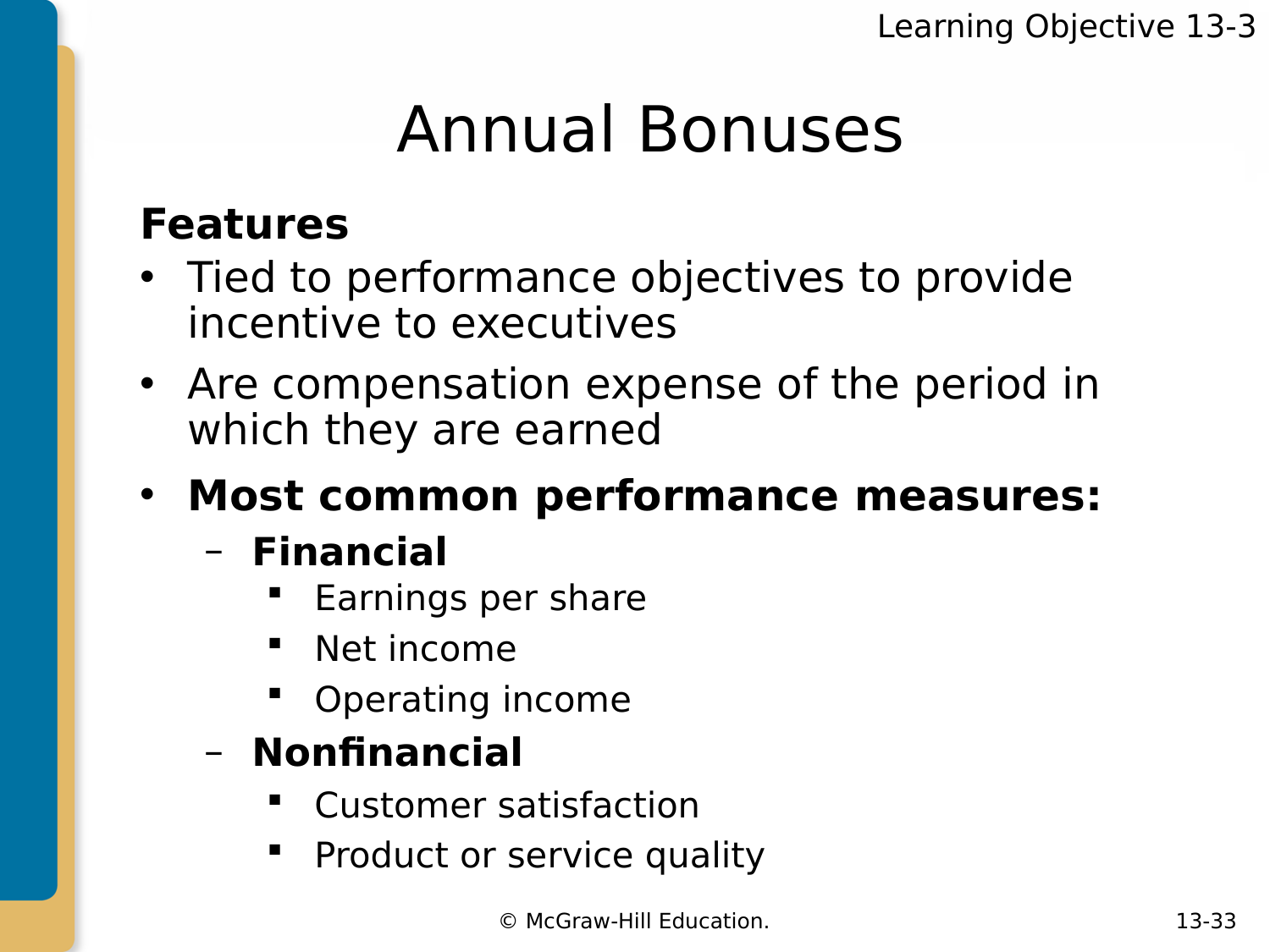

Learning Objective 13-3
# Annual Bonuses
Features
Tied to performance objectives to provide incentive to executives
Are compensation expense of the period in which they are earned
Most common performance measures:
Financial
Earnings per share
Net income
Operating income
Nonfinancial
Customer satisfaction
Product or service quality